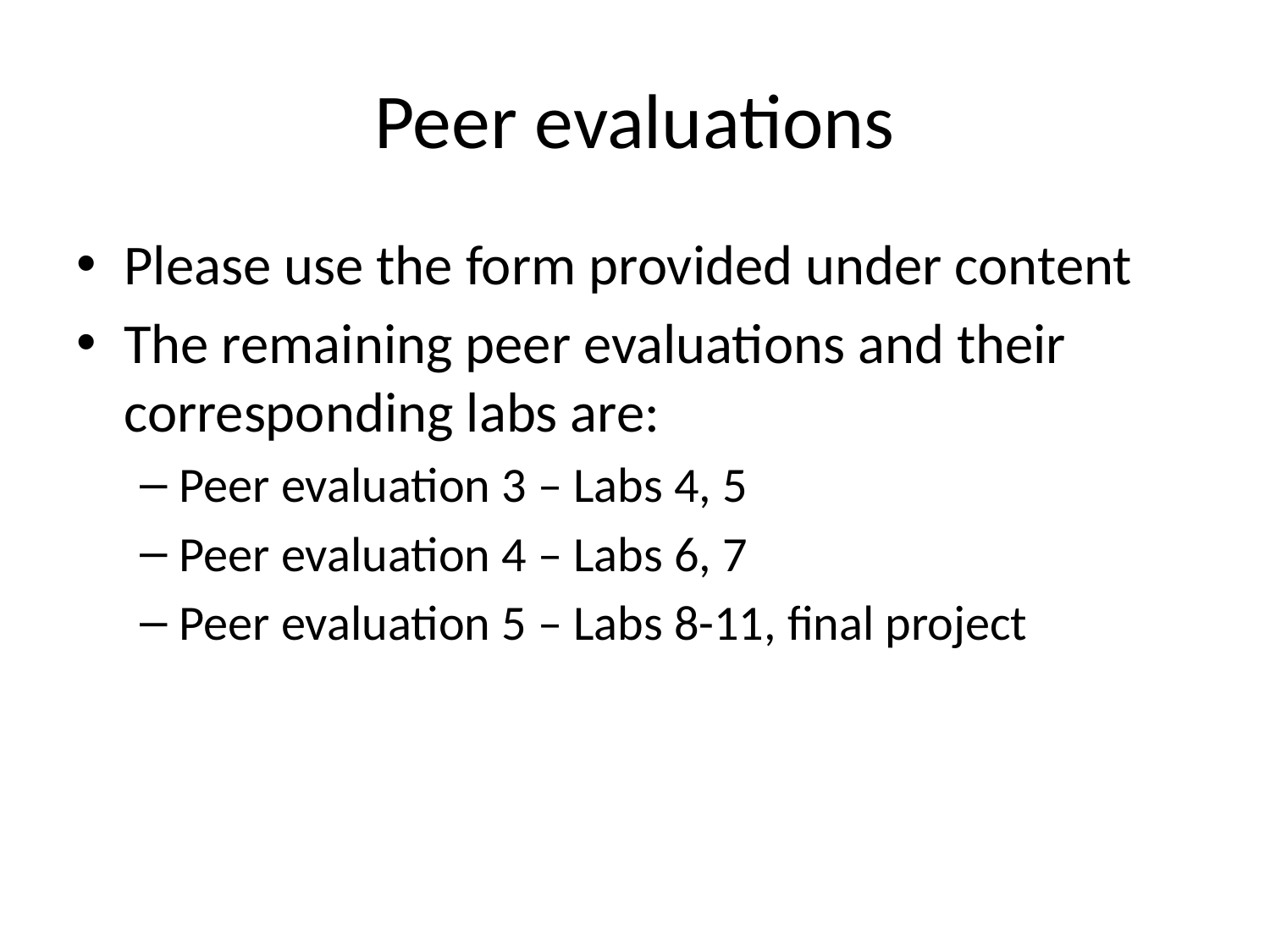

# Peer evaluations
Please use the form provided under content
The remaining peer evaluations and their corresponding labs are:
Peer evaluation 3 – Labs 4, 5
Peer evaluation 4 – Labs 6, 7
Peer evaluation 5 – Labs 8-11, final project